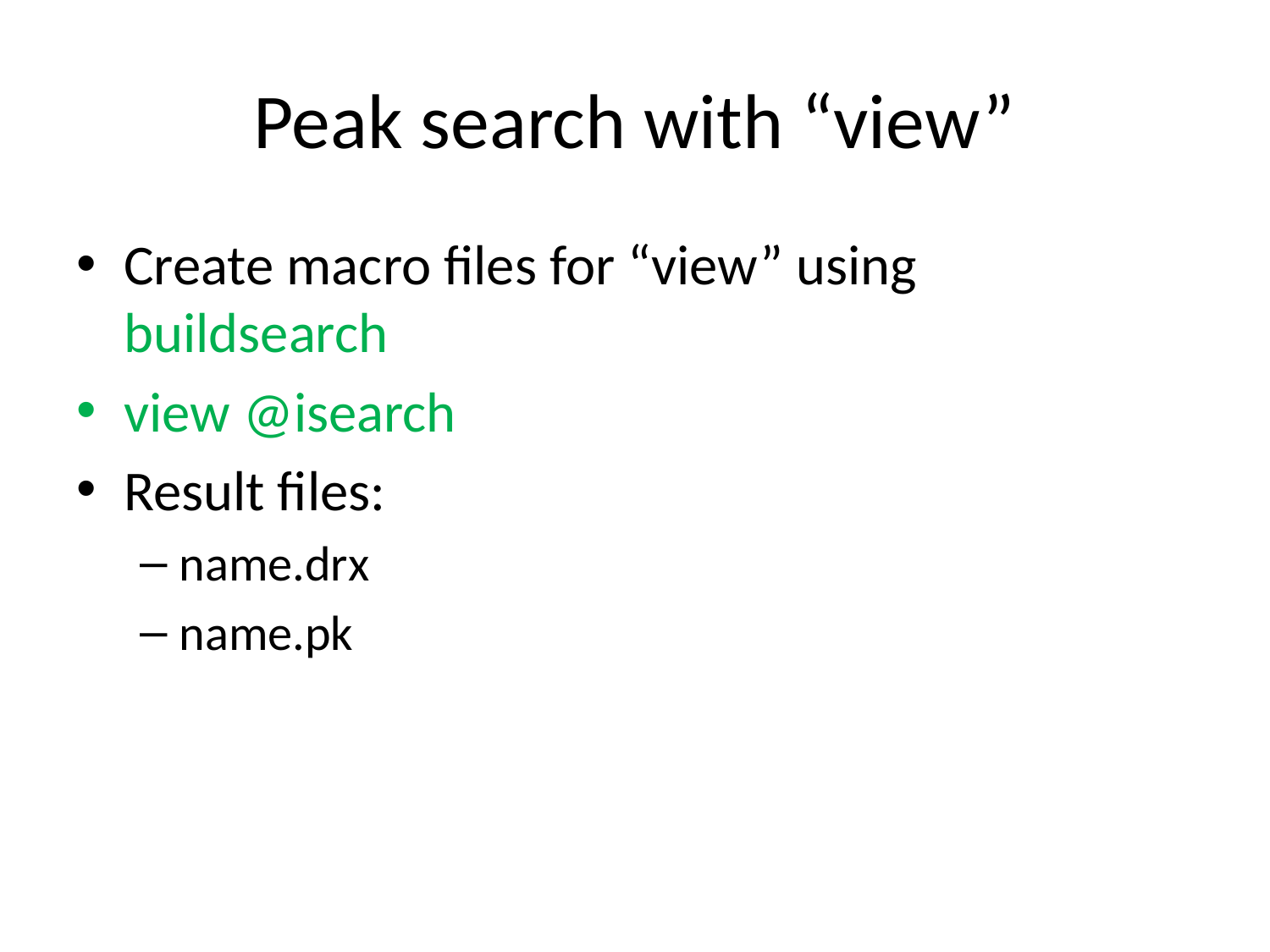

# Peak search with “view”
Create macro files for “view” using buildsearch
view @isearch
Result files:
name.drx
name.pk